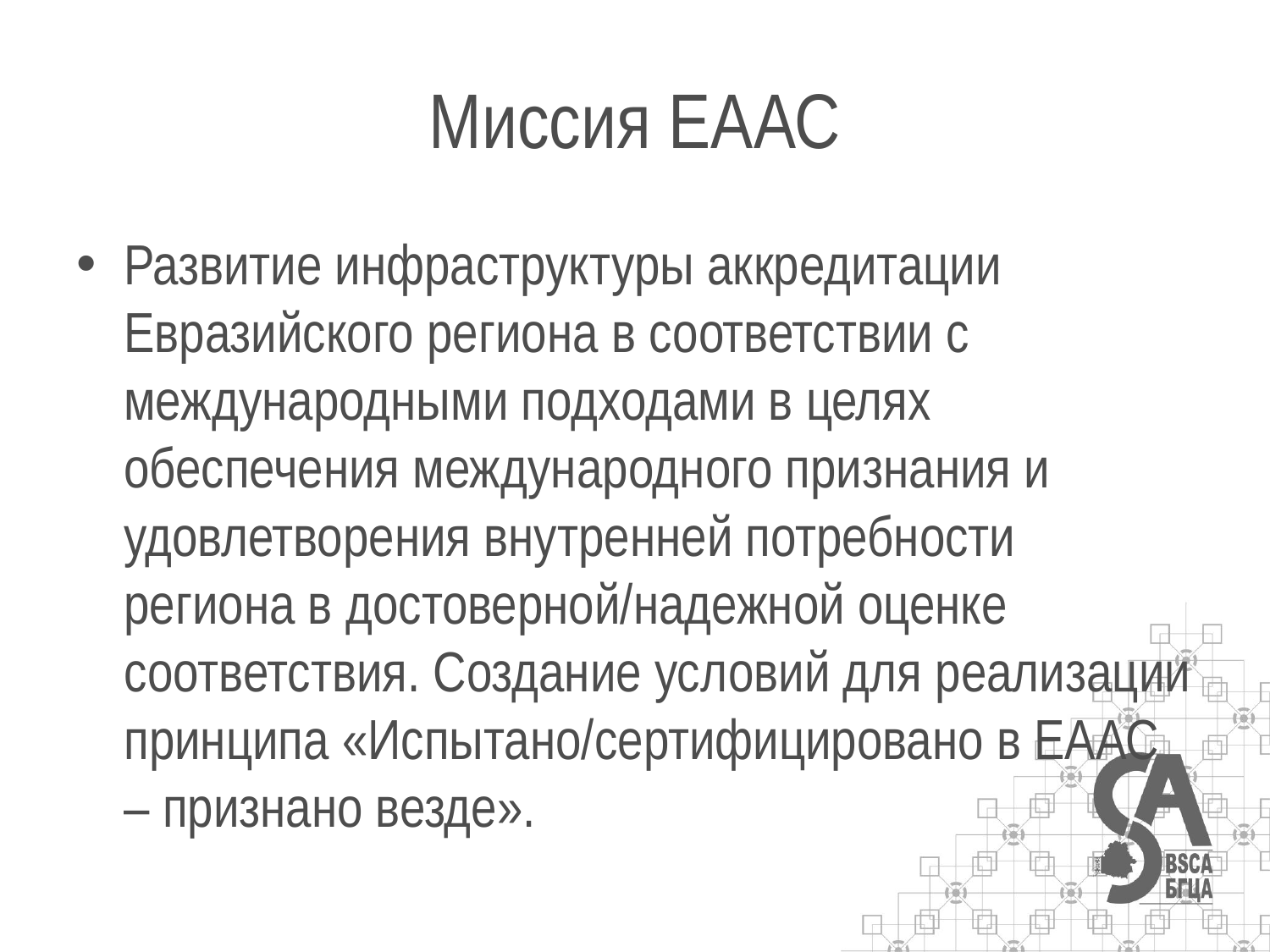

# Миссия ЕААС
Развитие инфраструктуры аккредитации Евразийского региона в соответствии с международными подходами в целях обеспечения международного признания и удовлетворения внутренней потребности региона в достоверной/надежной оценке соответствия. Создание условий для реализации принципа «Испытано/сертифицировано в ЕААС – признано везде».